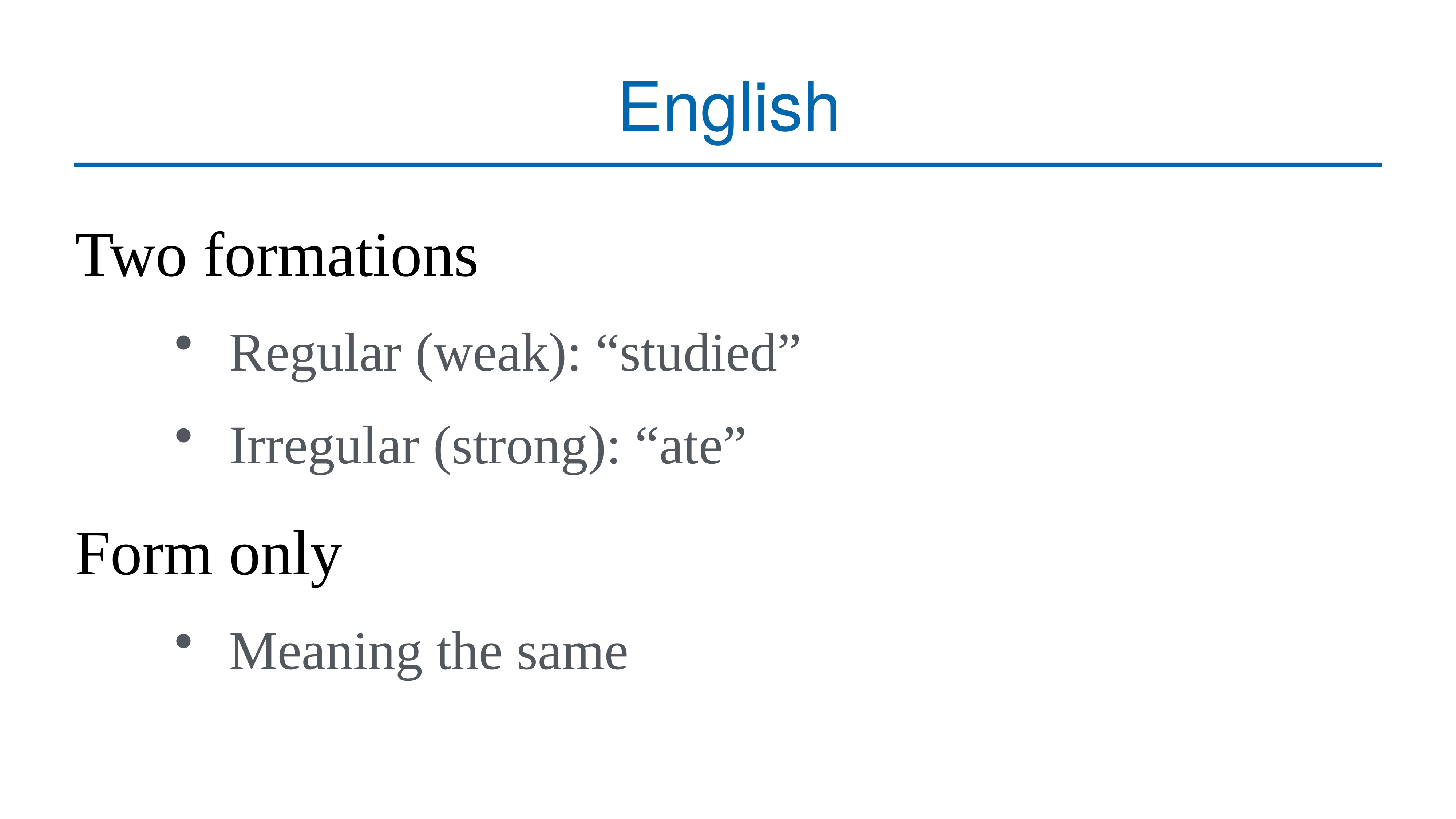

# English
Two formations
Regular (weak): “studied”
Irregular (strong): “ate”
Form only
Meaning the same